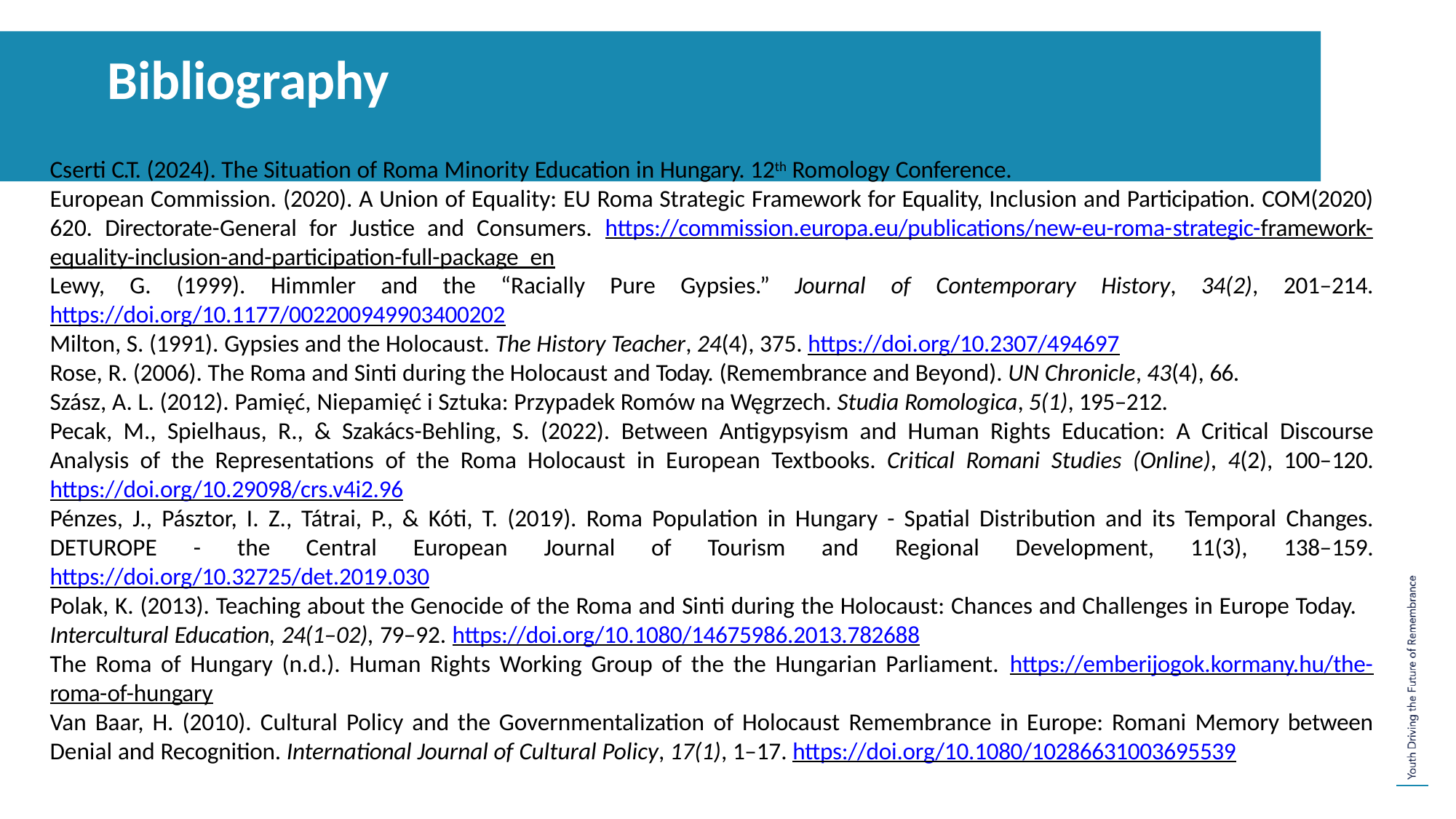

# Bibliography
Cserti C.T. (2024). The Situation of Roma Minority Education in Hungary. 12th Romology Conference.
European Commission. (2020). A Union of Equality: EU Roma Strategic Framework for Equality, Inclusion and Participation. COM(2020) 620. Directorate-General for Justice and Consumers. https://commission.europa.eu/publications/new-eu-roma-strategic-framework-equality-inclusion-and-participation-full-package_en
Lewy,  G.  (1999).  Himmler  and  the  “Racially  Pure  Gypsies.”  Journal  of  Contemporary  History,  34(2),  201–214. https://doi.org/10.1177/002200949903400202
Milton, S. (1991). Gypsies and the Holocaust. The History Teacher, 24(4), 375. https://doi.org/10.2307/494697
Rose, R. (2006). The Roma and Sinti during the Holocaust and Today. (Remembrance and Beyond). UN Chronicle, 43(4), 66.
Szász, A. L. (2012). Pamięć, Niepamięć i Sztuka: Przypadek Romów na Węgrzech. Studia Romologica, 5(1), 195–212.
Pecak, M., Spielhaus, R., & Szakács-Behling, S. (2022). Between Antigypsyism and Human Rights Education: A Critical Discourse Analysis of the Representations of the Roma Holocaust in European Textbooks. Critical Romani Studies (Online), 4(2), 100–120. https://doi.org/10.29098/crs.v4i2.96
Pénzes, J., Pásztor, I. Z., Tátrai, P., & Kóti, T. (2019). Roma Population in Hungary - Spatial Distribution and its Temporal Changes. DETUROPE   -   the   Central   European   Journal   of   Tourism   and   Regional   Development,   11(3),   138–159. https://doi.org/10.32725/det.2019.030
Polak, K. (2013). Teaching about the Genocide of the Roma and Sinti during the Holocaust: Chances and Challenges in Europe Today.
Intercultural Education, 24(1–02), 79–92. https://doi.org/10.1080/14675986.2013.782688
The Roma of Hungary (n.d.). Human Rights Working Group of the the Hungarian Parliament. https://emberijogok.kormany.hu/the-roma-of-hungary
Van Baar, H. (2010). Cultural Policy and the Governmentalization of Holocaust Remembrance in Europe: Romani Memory between Denial and Recognition. International Journal of Cultural Policy, 17(1), 1–17. https://doi.org/10.1080/10286631003695539